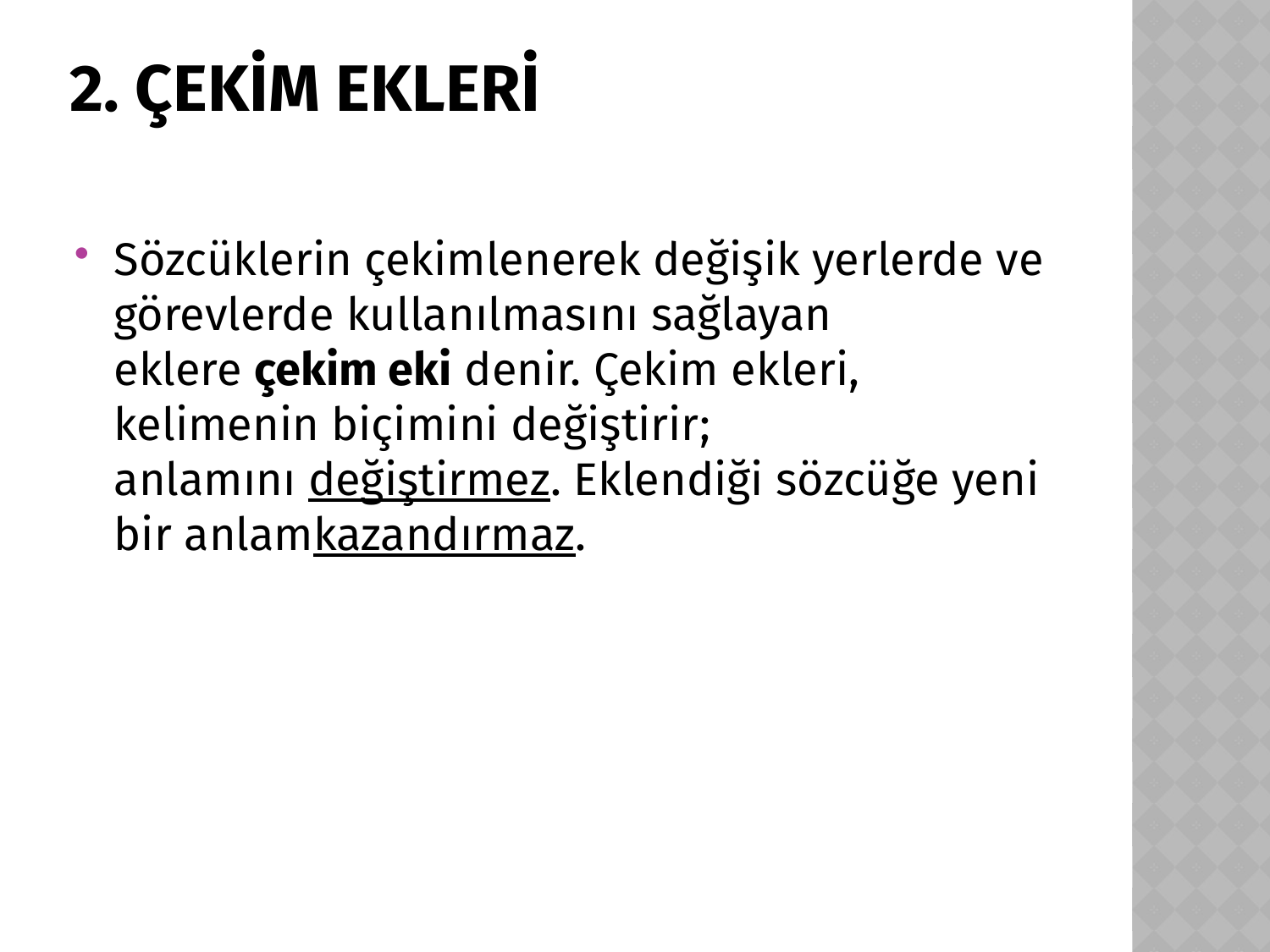

# 2. Çekim Ekleri
Sözcüklerin çekimlenerek değişik yerlerde ve görevlerde kullanılmasını sağlayan eklere çekim eki denir. Çekim ekleri, kelimenin biçimini değiştirir; anlamını değiştirmez. Eklendiği sözcüğe yeni bir anlamkazandırmaz.